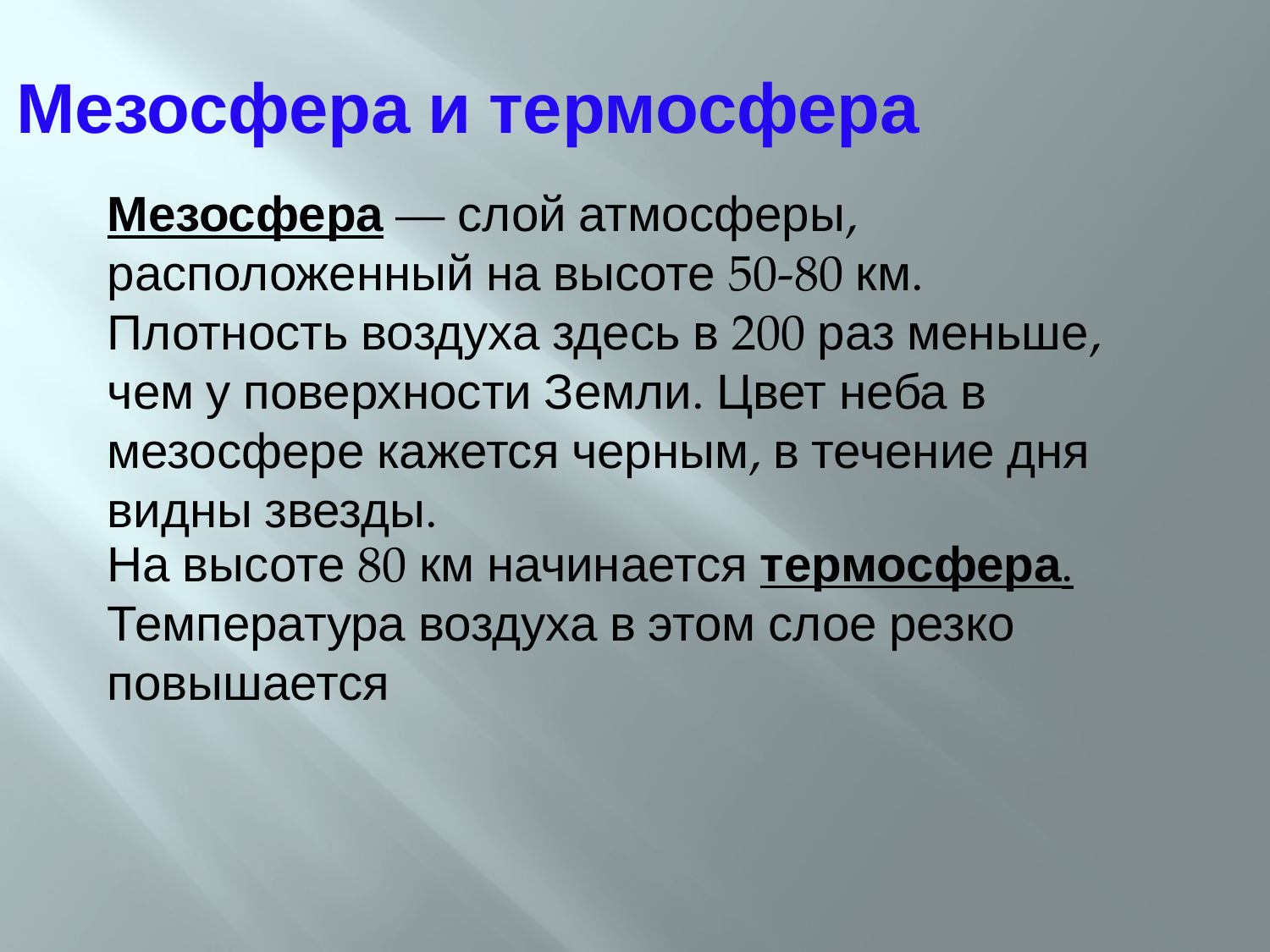

Мезосфера и термосфера
Мезосфера — слой атмосферы, расположенный на высоте 50-80 км. Плотность воздуха здесь в 200 раз меньше, чем у поверхности Земли. Цвет неба в мезосфере кажется черным, в течение дня видны звезды.
На высоте 80 км начинается термосфера. Температура воздуха в этом слое резко повышается